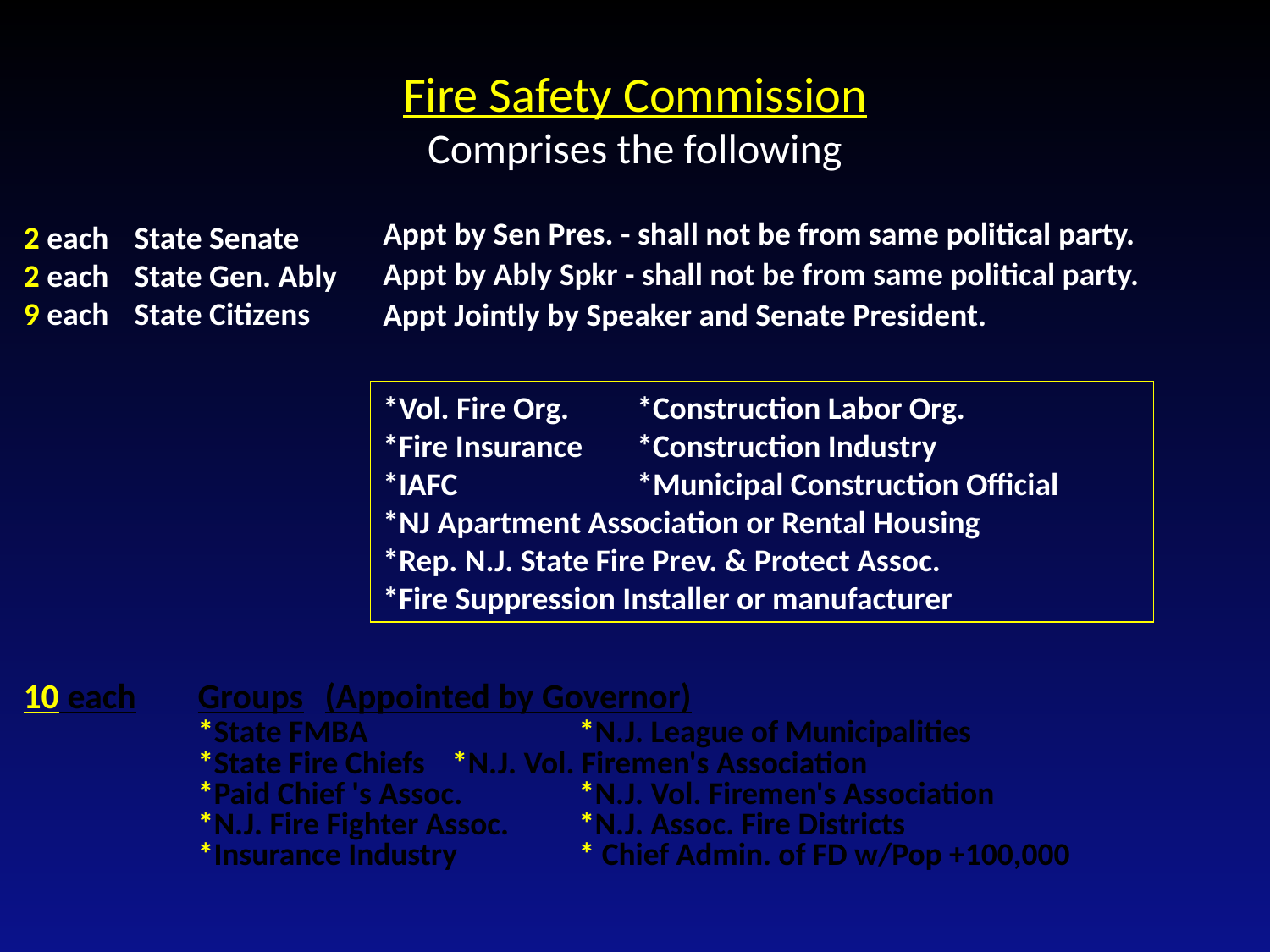

# Fire Safety Commission Comprises the following
2 each
2 each
9 each

State Senate
State Gen. Ably
State Citizens

Appt by Sen Pres. - shall not be from same political party.
Appt by Ably Spkr - shall not be from same political party.
Appt Jointly by Speaker and Senate President.

*Vol. Fire Org.	*Construction Labor Org.
*Fire Insurance	*Construction Industry
*IAFC 		*Municipal Construction Official
*NJ Apartment Association or Rental Housing
*Rep. N.J. State Fire Prev. & Protect Assoc.
*Fire Suppression Installer or manufacturer

10 each	Groups	(Appointed by Governor)
	*State FMBA		*N.J. League of Municipalities
	*State Fire Chiefs 	*N.J. Vol. Firemen's Association
	*Paid Chief 's Assoc.	*N.J. Vol. Firemen's Association
	*N.J. Fire Fighter Assoc.	*N.J. Assoc. Fire Districts
	*Insurance Industry	* Chief Admin. of FD w/Pop +100,000